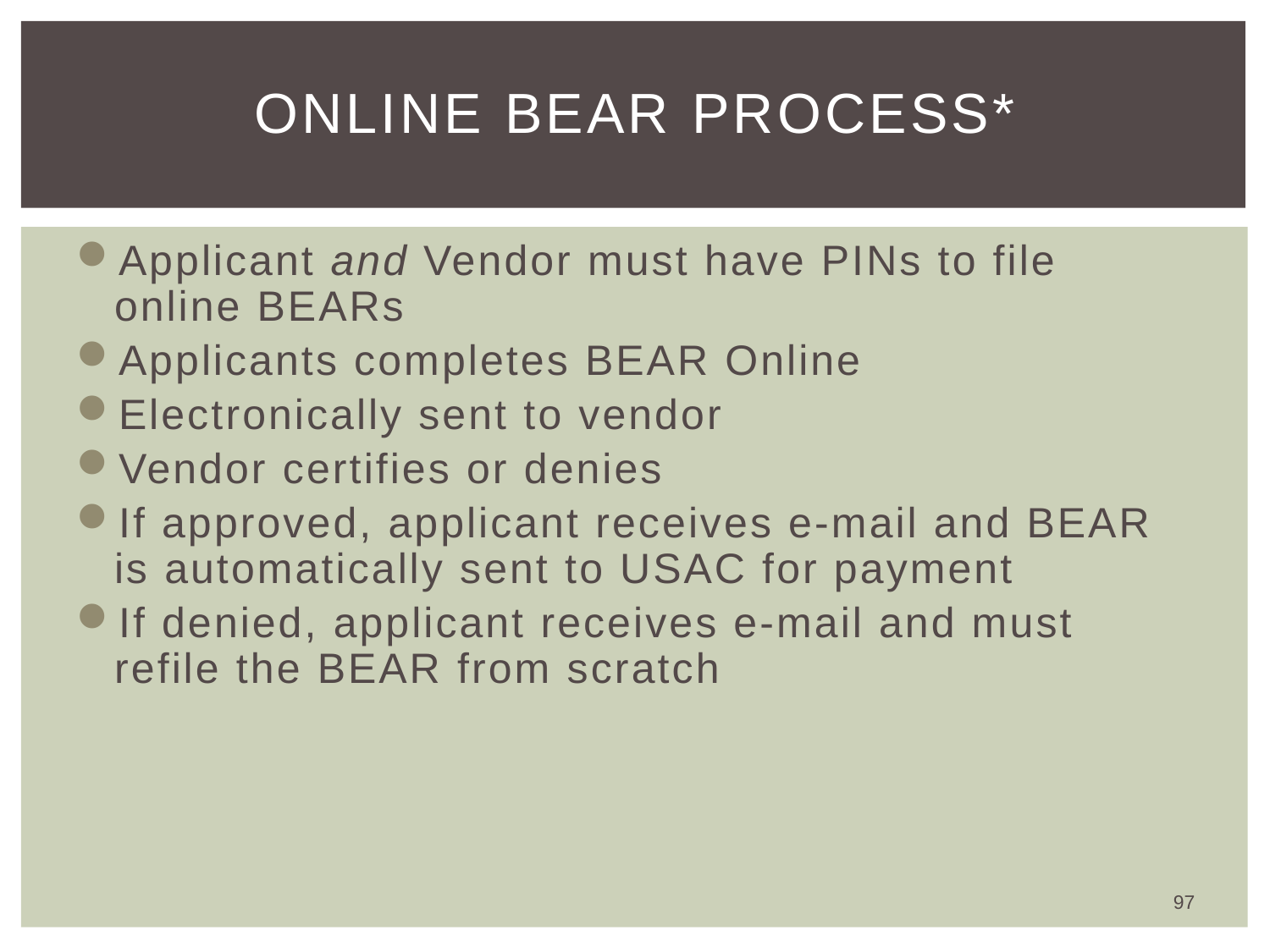

# Online BEAR Process*
Applicant and Vendor must have PINs to file online BEARs
Applicants completes BEAR Online
Electronically sent to vendor
Vendor certifies or denies
If approved, applicant receives e-mail and BEAR is automatically sent to USAC for payment
If denied, applicant receives e-mail and must refile the BEAR from scratch
97